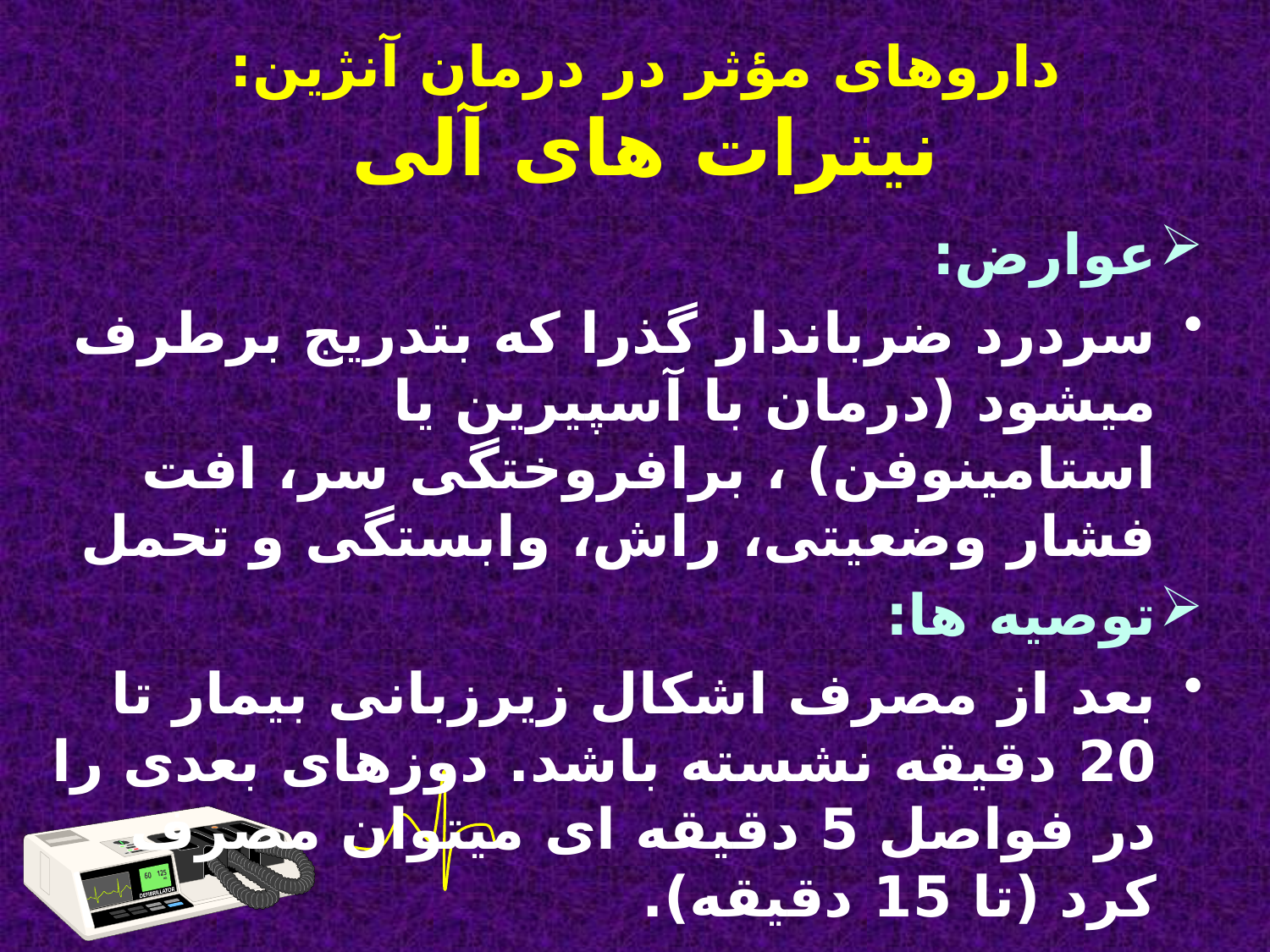

# داروهای مؤثر در درمان آنژین: نیترات های آلی
عوارض:
سردرد ضرباندار گذرا که بتدریج برطرف میشود (درمان با آسپیرین یا استامینوفن) ، برافروختگی سر، افت فشار وضعیتی، راش، وابستگی و تحمل
توصیه ها:
بعد از مصرف اشکال زیرزبانی بیمار تا 20 دقیقه نشسته باشد. دوزهای بعدی را در فواصل 5 دقیقه ای میتوان مصرف کرد (تا 15 دقیقه).